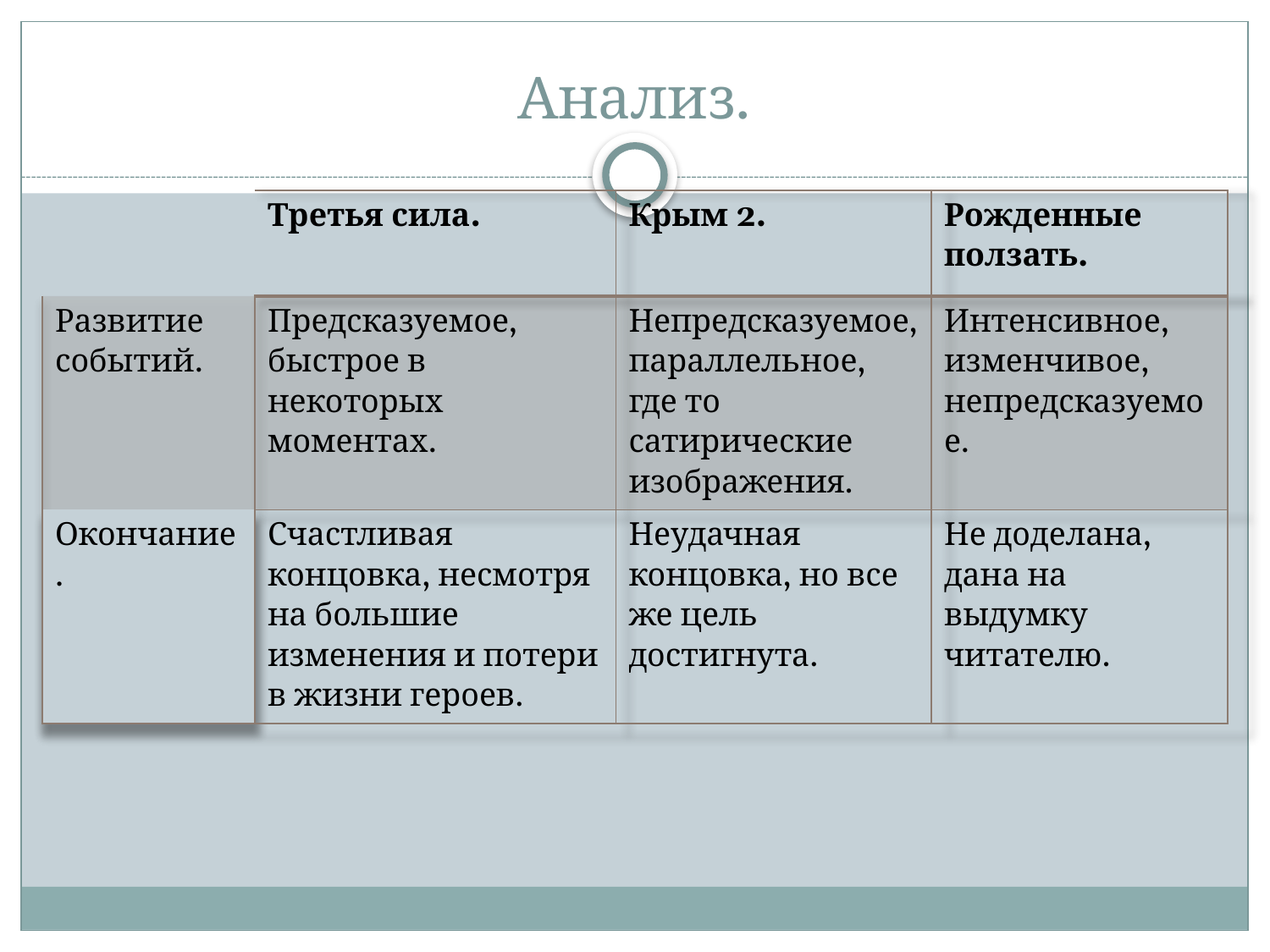

# Анализ.
|  | Третья сила. | Крым 2. | Рожденные ползать. |
| --- | --- | --- | --- |
| Развитие событий. | Предсказуемое, быстрое в некоторых моментах. | Непредсказуемое, параллельное, где то сатирические изображения. | Интенсивное, изменчивое, непредсказуемое. |
| Окончание. | Счастливая концовка, несмотря на большие изменения и потери в жизни героев. | Неудачная концовка, но все же цель достигнута. | Не доделана, дана на выдумку читателю. |